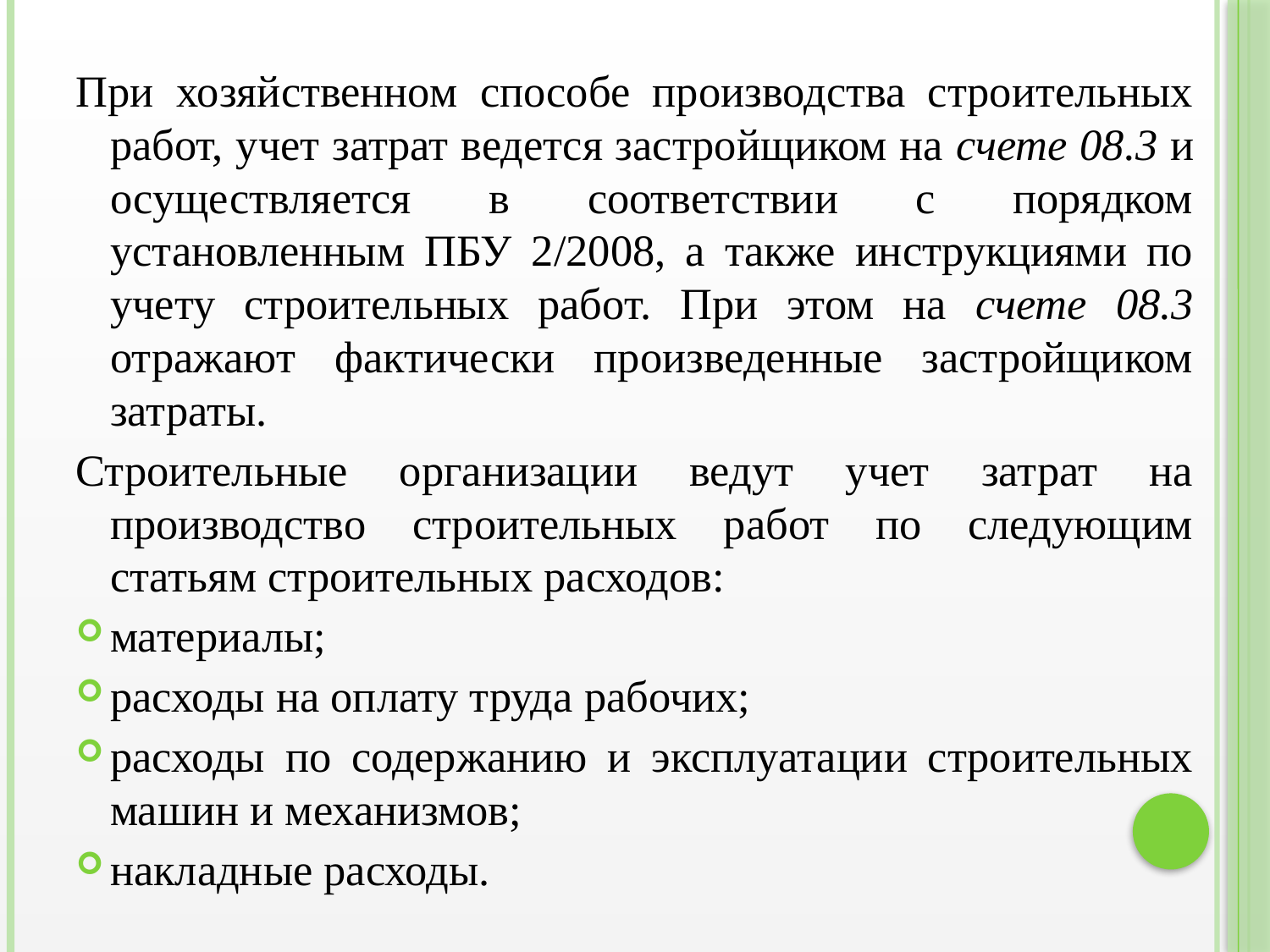

При хозяйственном способе производства строительных работ, учет затрат ведется застройщиком на счете 08.3 и осуществляется в соответствии с порядком установленным ПБУ 2/2008, а также инструкциями по учету строительных работ. При этом на счете 08.3 отражают фактически произведенные застройщиком затраты.
Строительные организации ведут учет затрат на производство строительных работ по следующим статьям строительных расходов:
материалы;
расходы на оплату труда рабочих;
расходы по содержанию и эксплуатации строительных машин и механизмов;
накладные расходы.